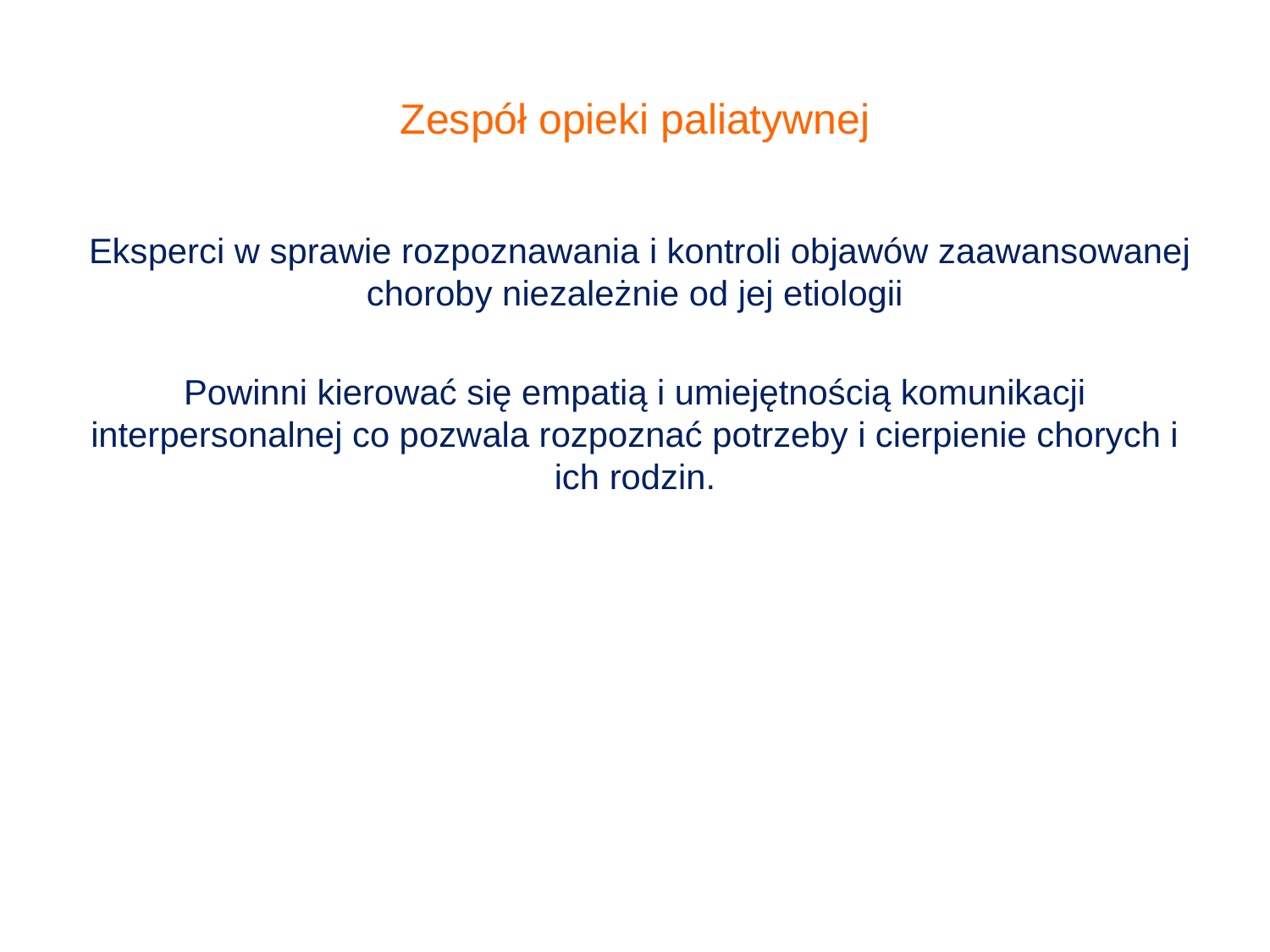

# Zespół opieki paliatywnej
 Eksperci w sprawie rozpoznawania i kontroli objawów zaawansowanej choroby niezależnie od jej etiologii

Powinni kierować się empatią i umiejętnością komunikacji interpersonalnej co pozwala rozpoznać potrzeby i cierpienie chorych i ich rodzin.